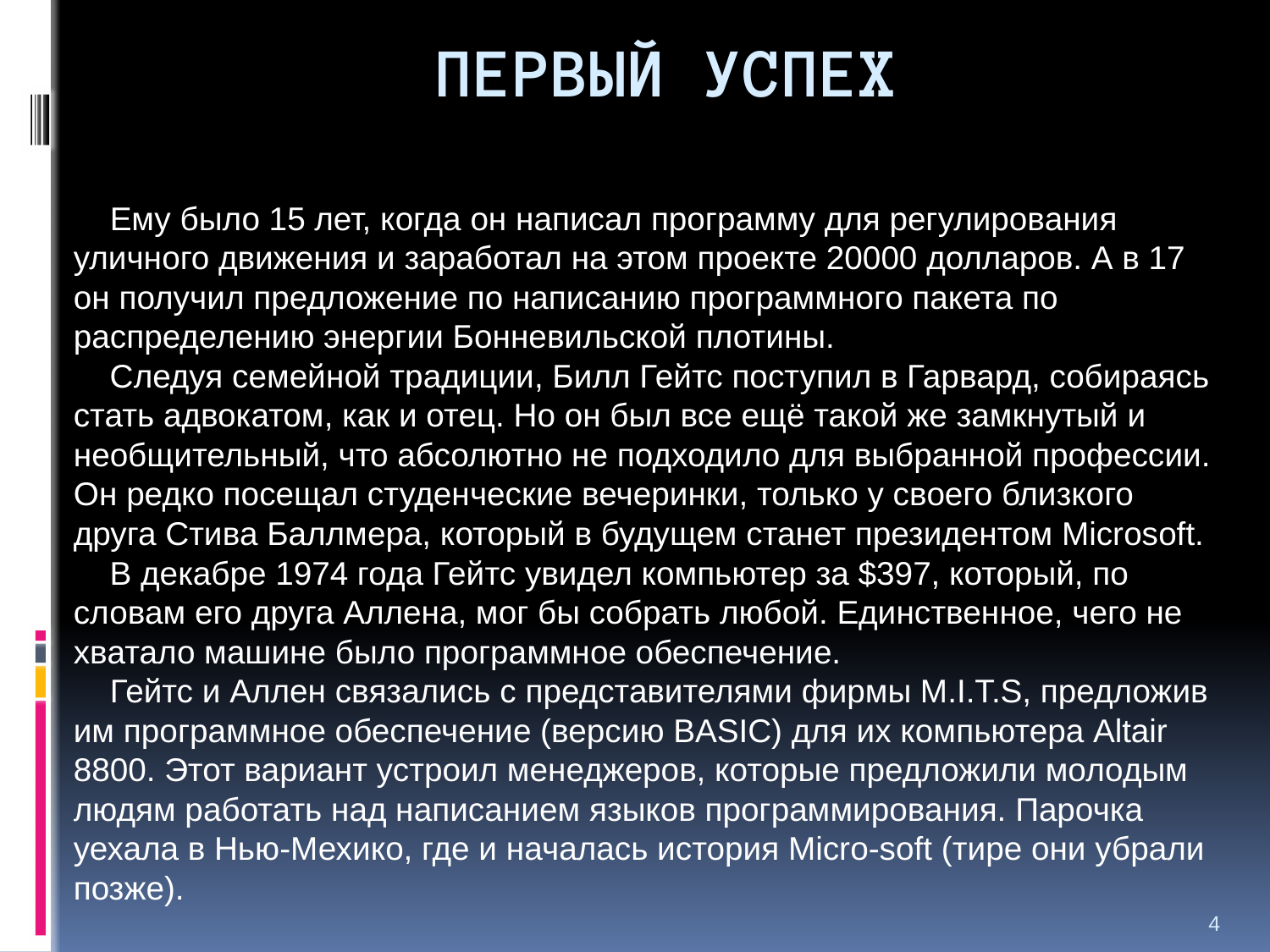

# Первый успех
    Ему было 15 лет, когда он написал программу для регулирования уличного движения и заработал на этом проекте 20000 долларов. А в 17 он получил предложение по написанию программного пакета по распределению энергии Бонневильской плотины.
    Следуя семейной традиции, Билл Гейтс поступил в Гарвард, собираясь стать адвокатом, как и отец. Но он был все ещё такой же замкнутый и необщительный, что абсолютно не подходило для выбранной профессии. Он редко посещал студенческие вечеринки, только у своего близкого друга Стива Баллмера, который в будущем станет президентом Microsoft.
    В декабре 1974 года Гейтс увидел компьютер за $397, который, по словам его друга Аллена, мог бы собрать любой. Единственное, чего не хватало машине было программное обеспечение.
    Гейтс и Аллен связались с представителями фирмы M.I.T.S, предложив им программное обеспечение (версию BASIC) для их компьютера Altair 8800. Этот вариант устроил менеджеров, которые предложили молодым людям работать над написанием языков программирования. Парочка уехала в Нью-Мехико, где и началась история Micro-soft (тире они убрали позже).
4